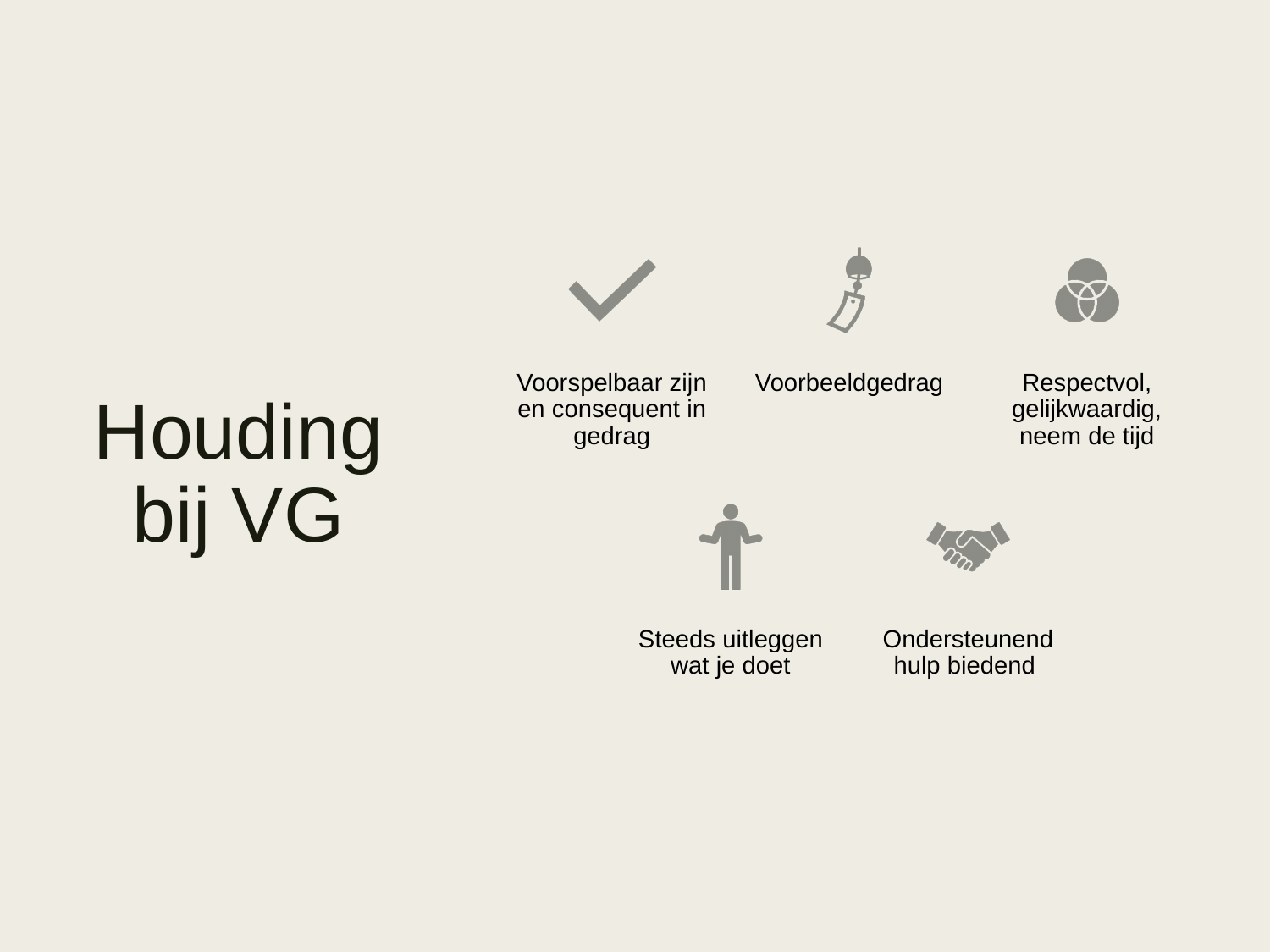

# Houding bij VG
Voorspelbaar zijn en consequent in gedrag
Voorbeeldgedrag
Respectvol, gelijkwaardig, neem de tijd
Steeds uitleggen wat je doet
Ondersteunend hulp biedend